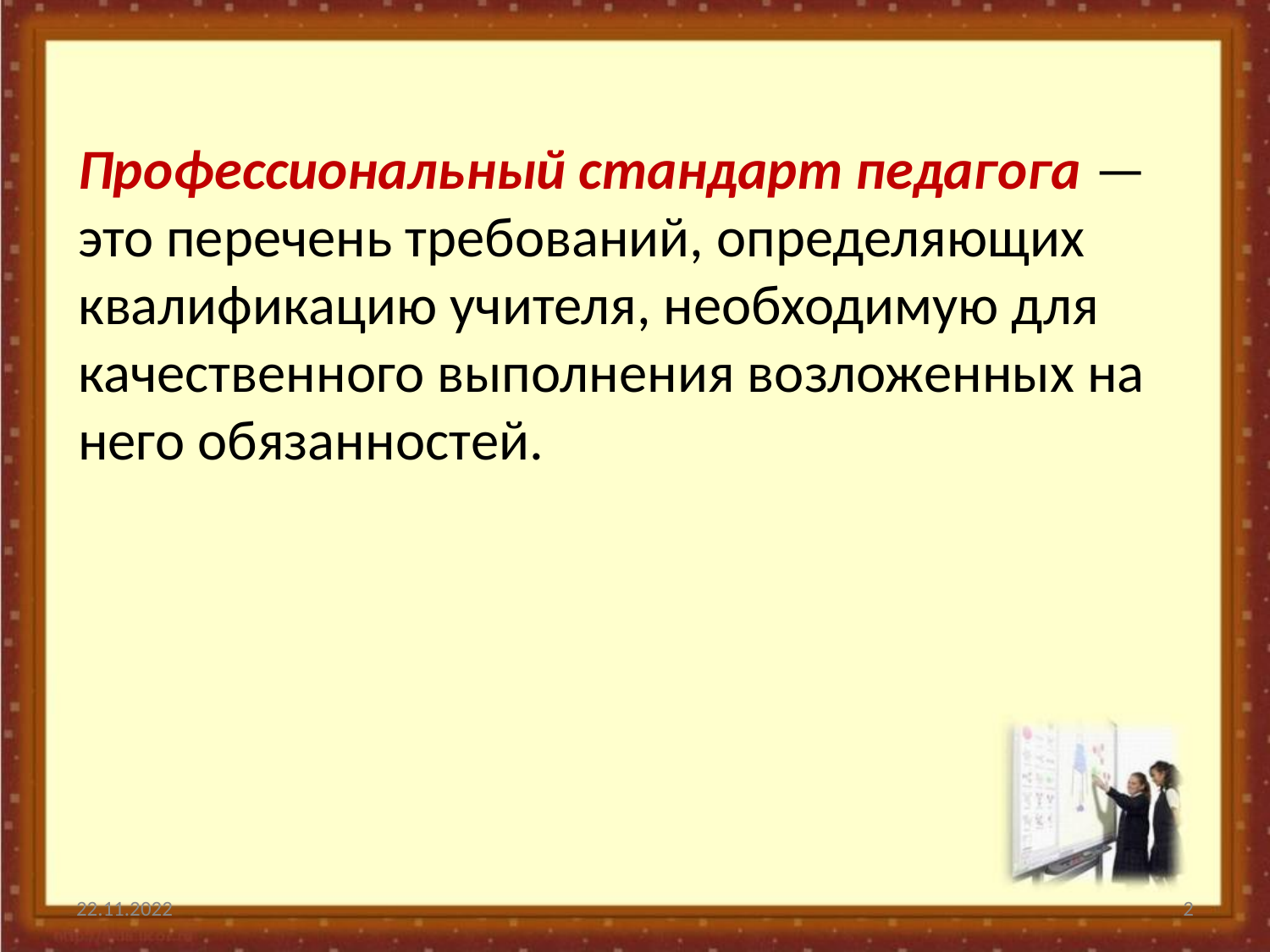

Профессиональный стандарт педагога — это перечень требований, определяющих квалификацию учителя, необходимую для качественного выполнения возложенных на него обязанностей.
22.11.2022
2